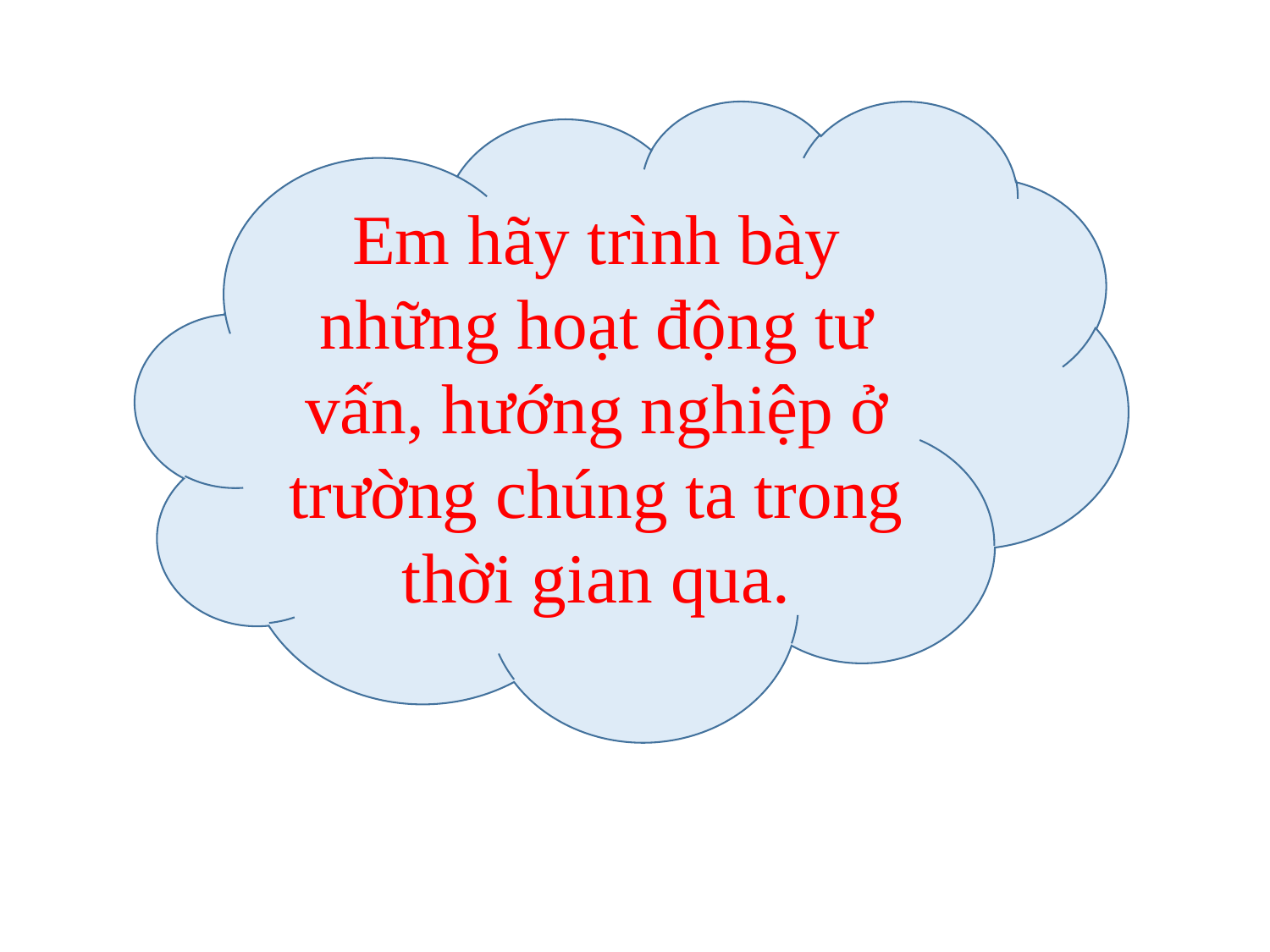

Em hãy trình bày những hoạt động tư vấn, hướng nghiệp ở trường chúng ta trong thời gian qua.